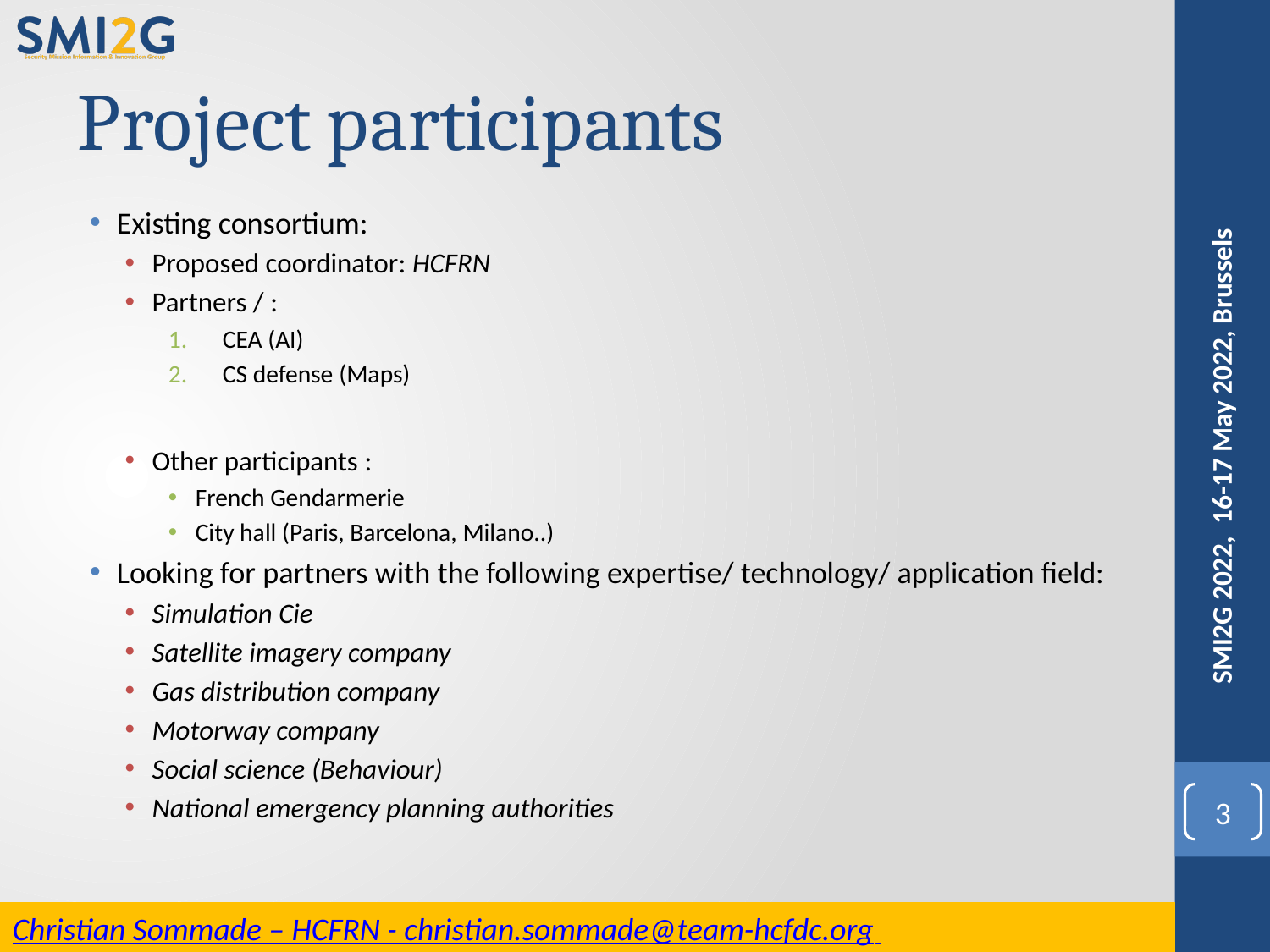

# Project participants
Existing consortium:
Proposed coordinator: HCFRN
Partners / :
CEA (AI)
CS defense (Maps)

Other participants :
French Gendarmerie
City hall (Paris, Barcelona, Milano..)
Looking for partners with the following expertise/ technology/ application field:
Simulation Cie
Satellite imagery company
Gas distribution company
Motorway company
Social science (Behaviour)
National emergency planning authorities

SMI2G 2022,  16-17 May 2022, Brussels
3
Christian Sommade – HCFRN - christian.sommade@team-hcfdc.org